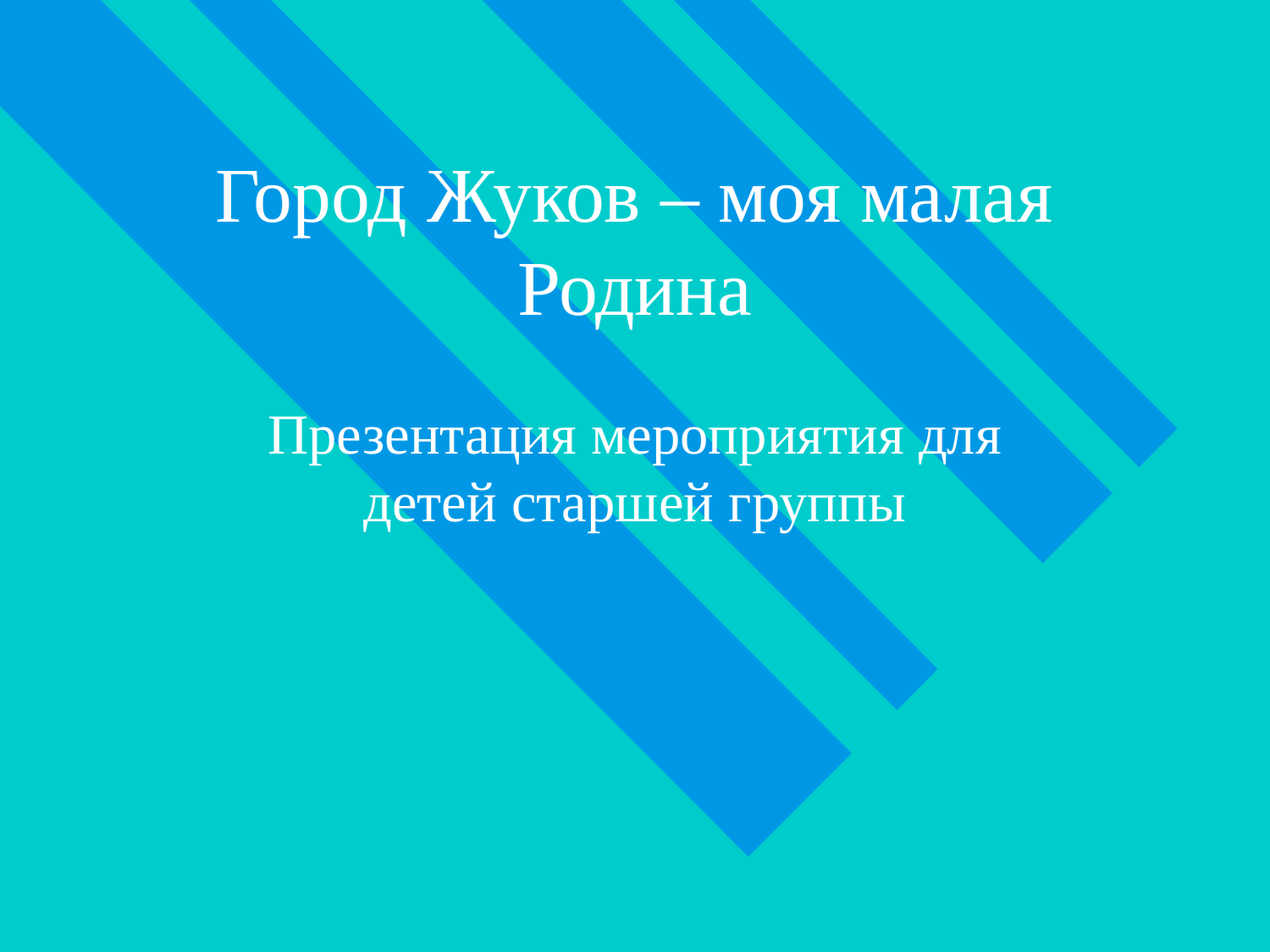

# Город Жуков – моя малая Родина
Презентация мероприятия для детей старшей группы